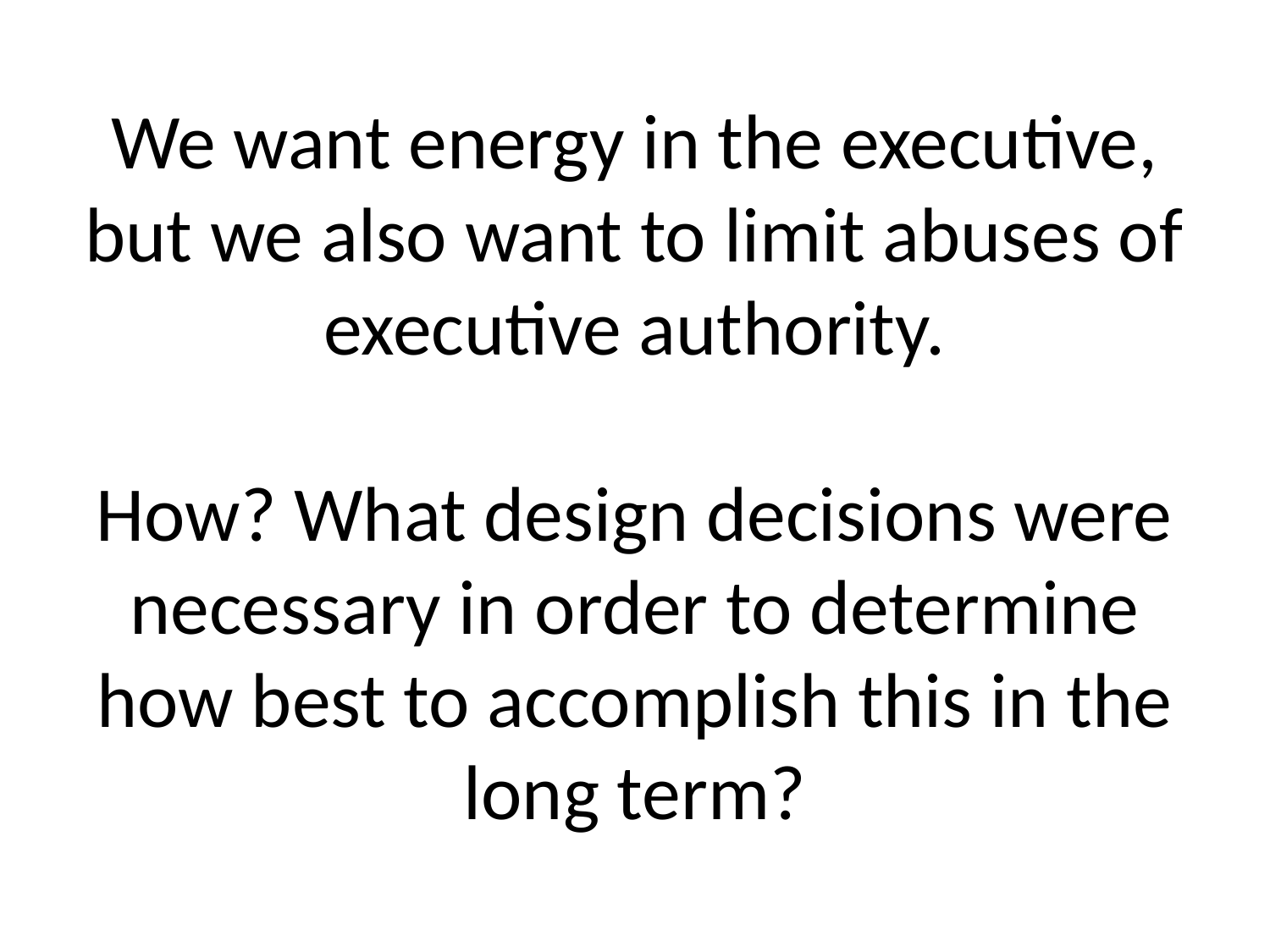

# We want energy in the executive, but we also want to limit abuses of executive authority. How? What design decisions were necessary in order to determine how best to accomplish this in the long term?